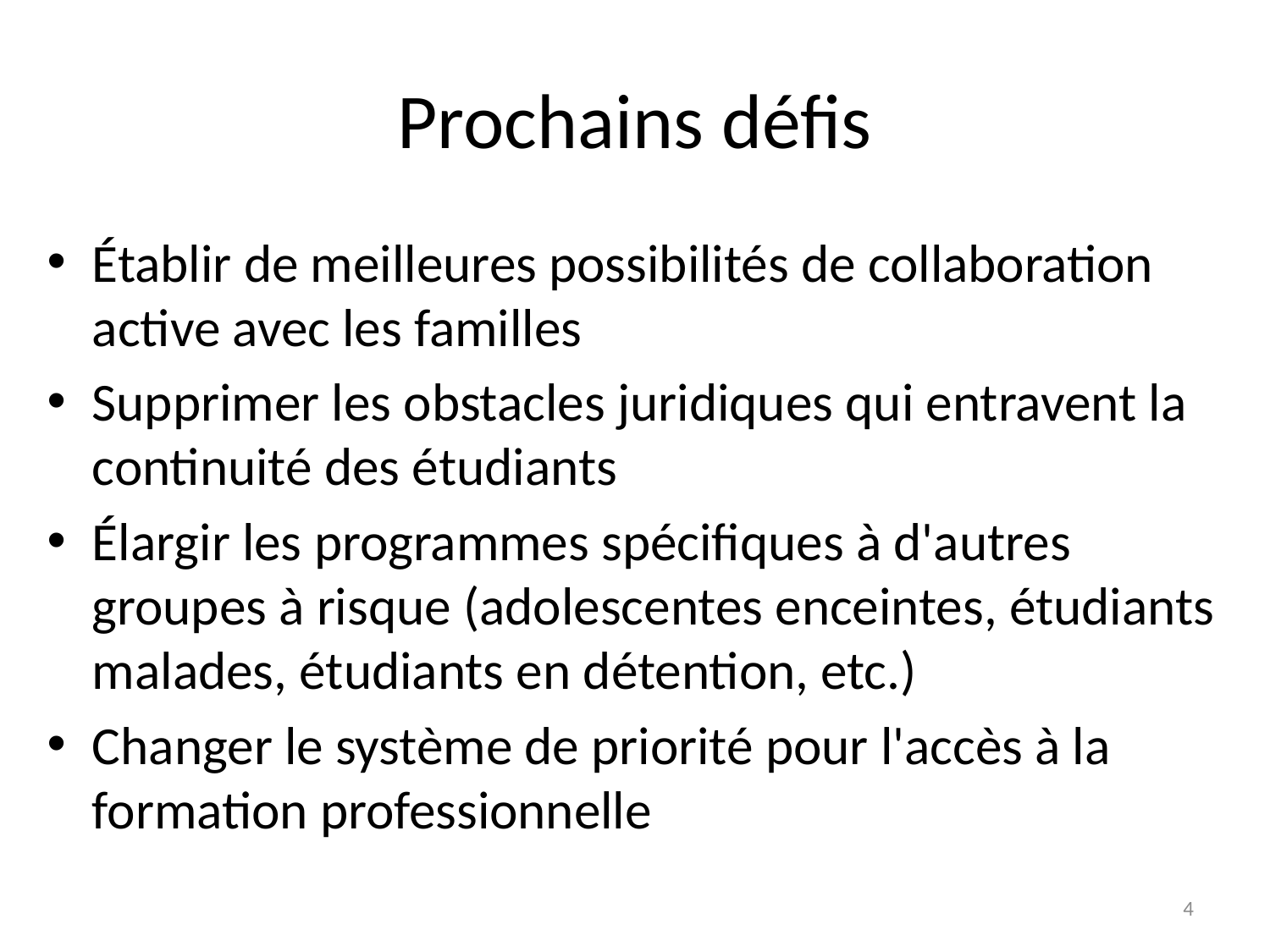

# Prochains défis
Établir de meilleures possibilités de collaboration active avec les familles
Supprimer les obstacles juridiques qui entravent la continuité des étudiants
Élargir les programmes spécifiques à d'autres groupes à risque (adolescentes enceintes, étudiants malades, étudiants en détention, etc.)
Changer le système de priorité pour l'accès à la formation professionnelle
4